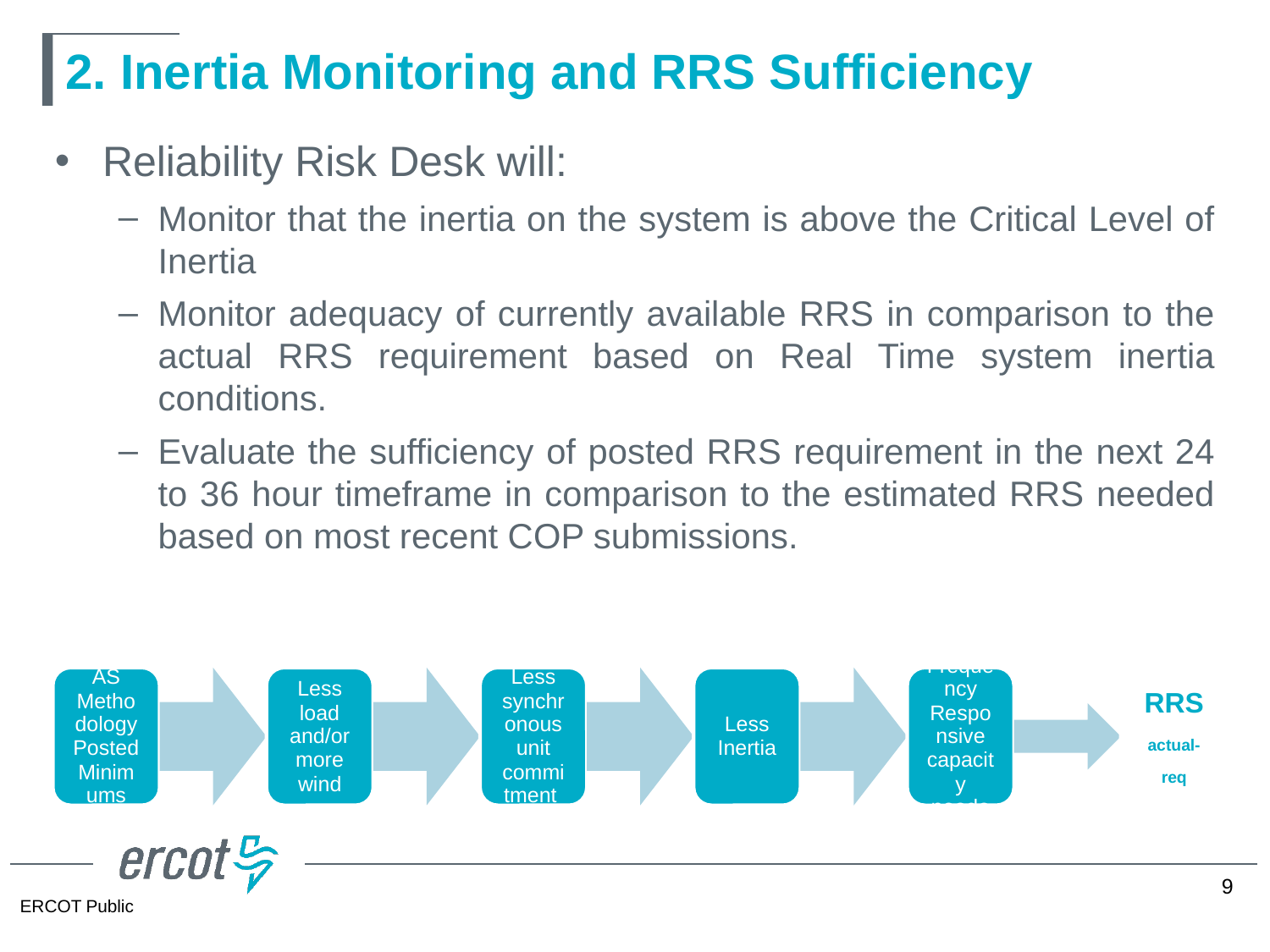

# 2. Inertia Monitoring and RRS Sufficiency
Reliability Risk Desk will:
Monitor that the inertia on the system is above the Critical Level of Inertia
Monitor adequacy of currently available RRS in comparison to the actual RRS requirement based on Real Time system inertia conditions.
Evaluate the sufficiency of posted RRS requirement in the next 24 to 36 hour timeframe in comparison to the estimated RRS needed based on most recent COP submissions.
AS Methodology Posted Minimums
Less synchronous unit commitment
More Frequency Responsive capacity needed
Less Inertia
RRSactual-req
Less load and/or more wind
9